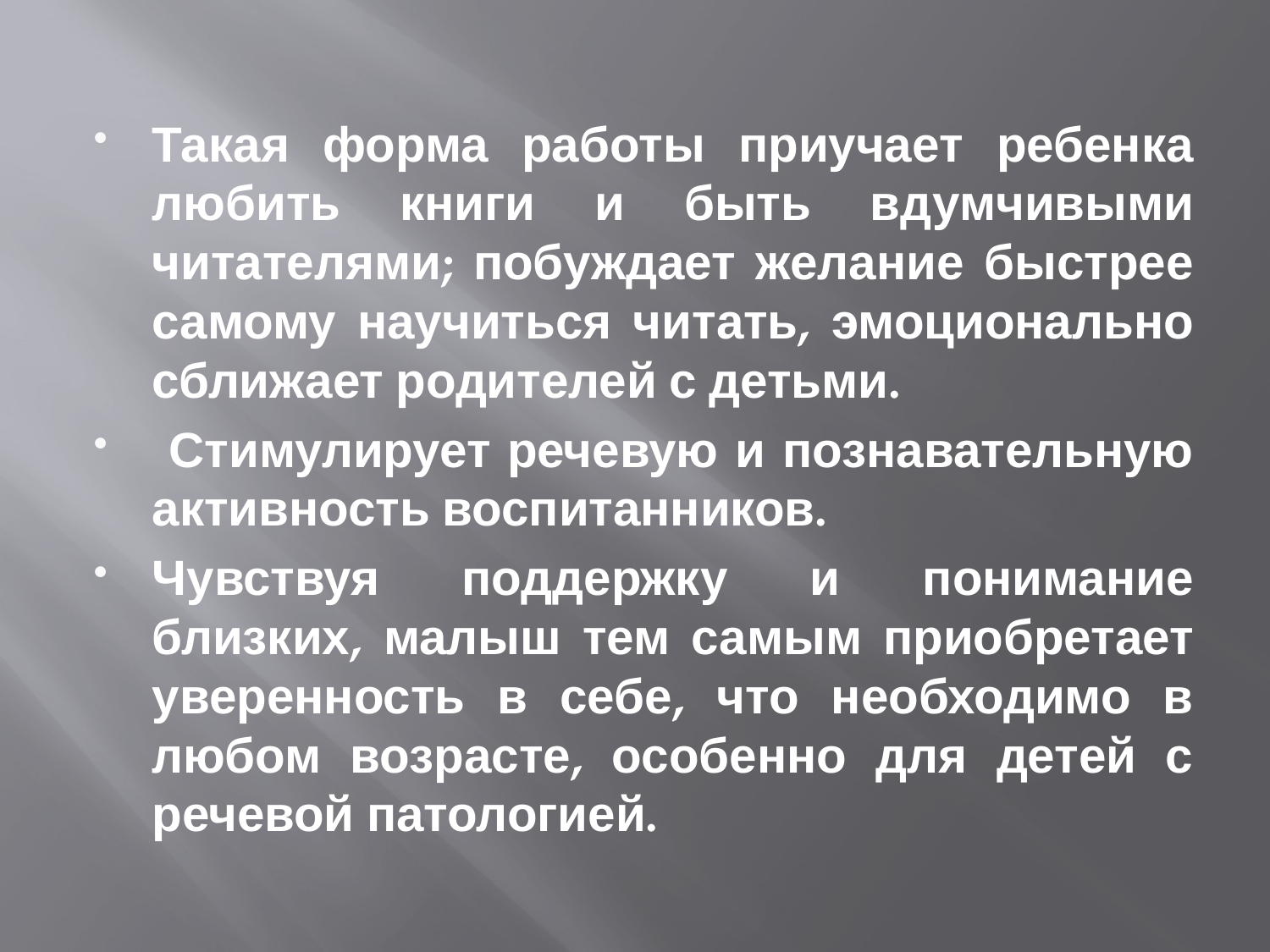

#
Такая форма работы приучает ребенка лю­бить книги и быть вдумчивы­ми читателями; побуждает же­лание быстрее самому на­учиться читать, эмоционально сближает родителей с детьми.
 Стимулирует рече­вую и познавательную актив­ность воспитанников.
Чувствуя поддержку и понимание близких, малыш тем самым приобретает уверен­ность в себе, что необходимо в любом возрасте, особенно для детей с речевой патологией.